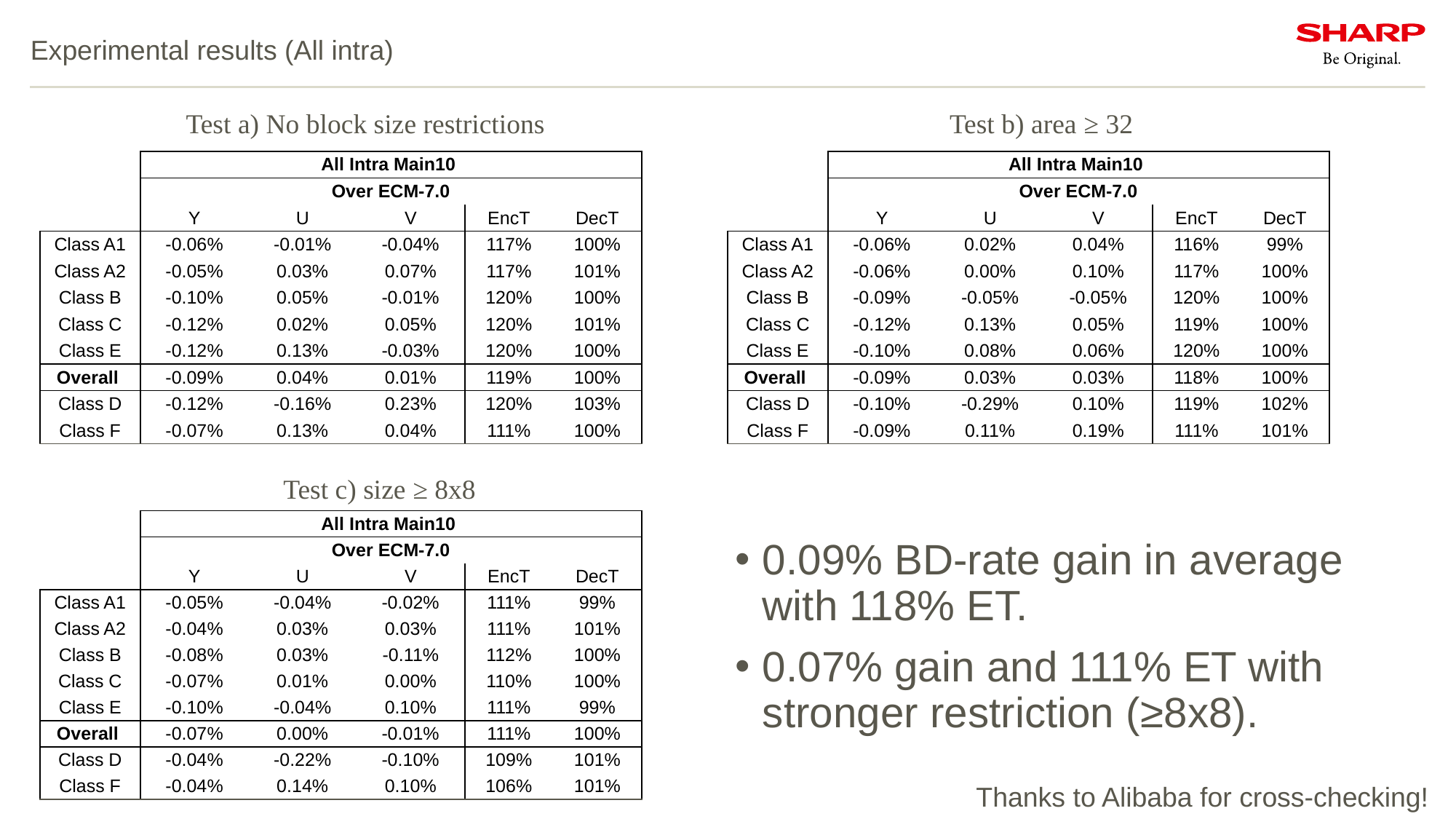

# Experimental results (All intra)
Test a) No block size restrictions
Test b) area ≥ 32
|  | All Intra Main10 |  |  |  |  |
| --- | --- | --- | --- | --- | --- |
|  | Over ECM-7.0 |  |  |  |  |
|  | Y | U | V | EncT | DecT |
| Class A1 | -0.06% | -0.01% | -0.04% | 117% | 100% |
| Class A2 | -0.05% | 0.03% | 0.07% | 117% | 101% |
| Class B | -0.10% | 0.05% | -0.01% | 120% | 100% |
| Class C | -0.12% | 0.02% | 0.05% | 120% | 101% |
| Class E | -0.12% | 0.13% | -0.03% | 120% | 100% |
| Overall | -0.09% | 0.04% | 0.01% | 119% | 100% |
| Class D | -0.12% | -0.16% | 0.23% | 120% | 103% |
| Class F | -0.07% | 0.13% | 0.04% | 111% | 100% |
|  | All Intra Main10 |  |  |  |  |
| --- | --- | --- | --- | --- | --- |
|  | Over ECM-7.0 |  |  |  |  |
|  | Y | U | V | EncT | DecT |
| Class A1 | -0.06% | 0.02% | 0.04% | 116% | 99% |
| Class A2 | -0.06% | 0.00% | 0.10% | 117% | 100% |
| Class B | -0.09% | -0.05% | -0.05% | 120% | 100% |
| Class C | -0.12% | 0.13% | 0.05% | 119% | 100% |
| Class E | -0.10% | 0.08% | 0.06% | 120% | 100% |
| Overall | -0.09% | 0.03% | 0.03% | 118% | 100% |
| Class D | -0.10% | -0.29% | 0.10% | 119% | 102% |
| Class F | -0.09% | 0.11% | 0.19% | 111% | 101% |
Test c) size ≥ 8x8
|  | All Intra Main10 |  |  |  |  |
| --- | --- | --- | --- | --- | --- |
|  | Over ECM-7.0 |  |  |  |  |
|  | Y | U | V | EncT | DecT |
| Class A1 | -0.05% | -0.04% | -0.02% | 111% | 99% |
| Class A2 | -0.04% | 0.03% | 0.03% | 111% | 101% |
| Class B | -0.08% | 0.03% | -0.11% | 112% | 100% |
| Class C | -0.07% | 0.01% | 0.00% | 110% | 100% |
| Class E | -0.10% | -0.04% | 0.10% | 111% | 99% |
| Overall | -0.07% | 0.00% | -0.01% | 111% | 100% |
| Class D | -0.04% | -0.22% | -0.10% | 109% | 101% |
| Class F | -0.04% | 0.14% | 0.10% | 106% | 101% |
0.09% BD-rate gain in average with 118% ET.
0.07% gain and 111% ET with stronger restriction (≥8x8).
Thanks to Alibaba for cross-checking!